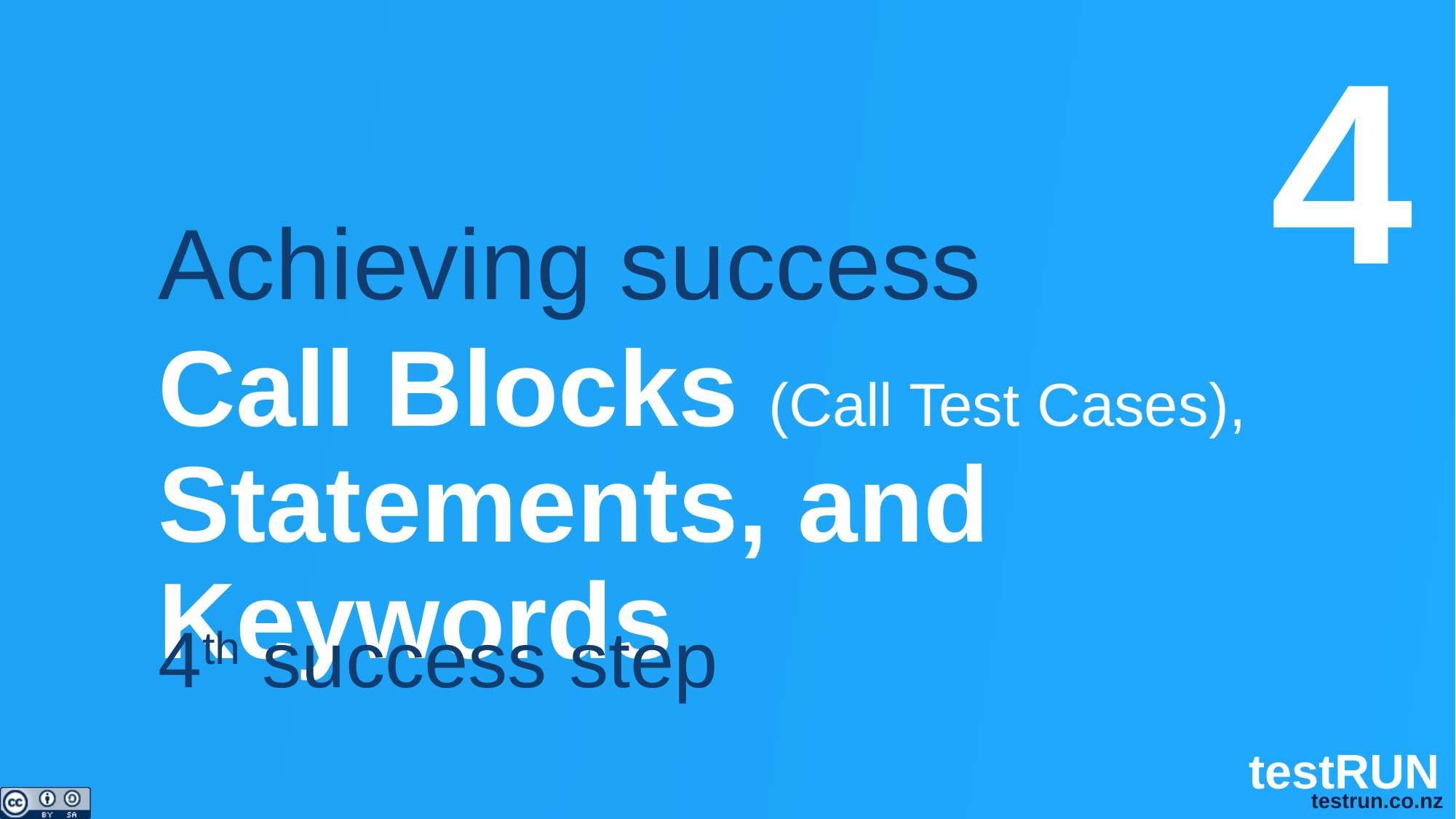

4
Achieving success
# Call Blocks (Call Test Cases), Statements, and Keywords

4th success step